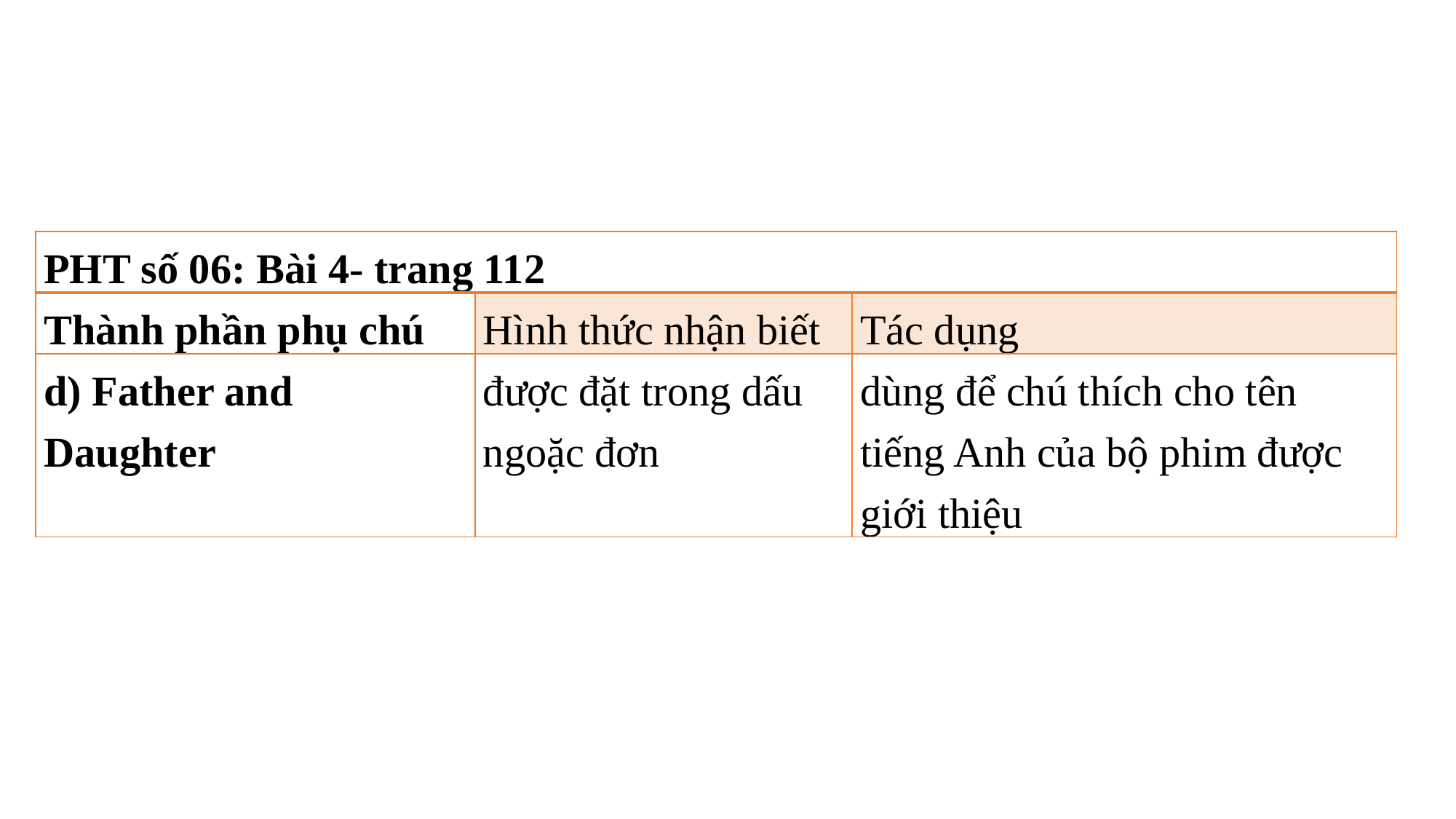

| PHT số 06: Bài 4- trang 112 |  |  |
| --- | --- | --- |
| Thành phần phụ chú | Hình thức nhận biết | Tác dụng |
| d) Father and Daughter | được đặt trong dấu ngoặc đơn | dùng để chú thích cho tên tiếng Anh của bộ phim được giới thiệu |